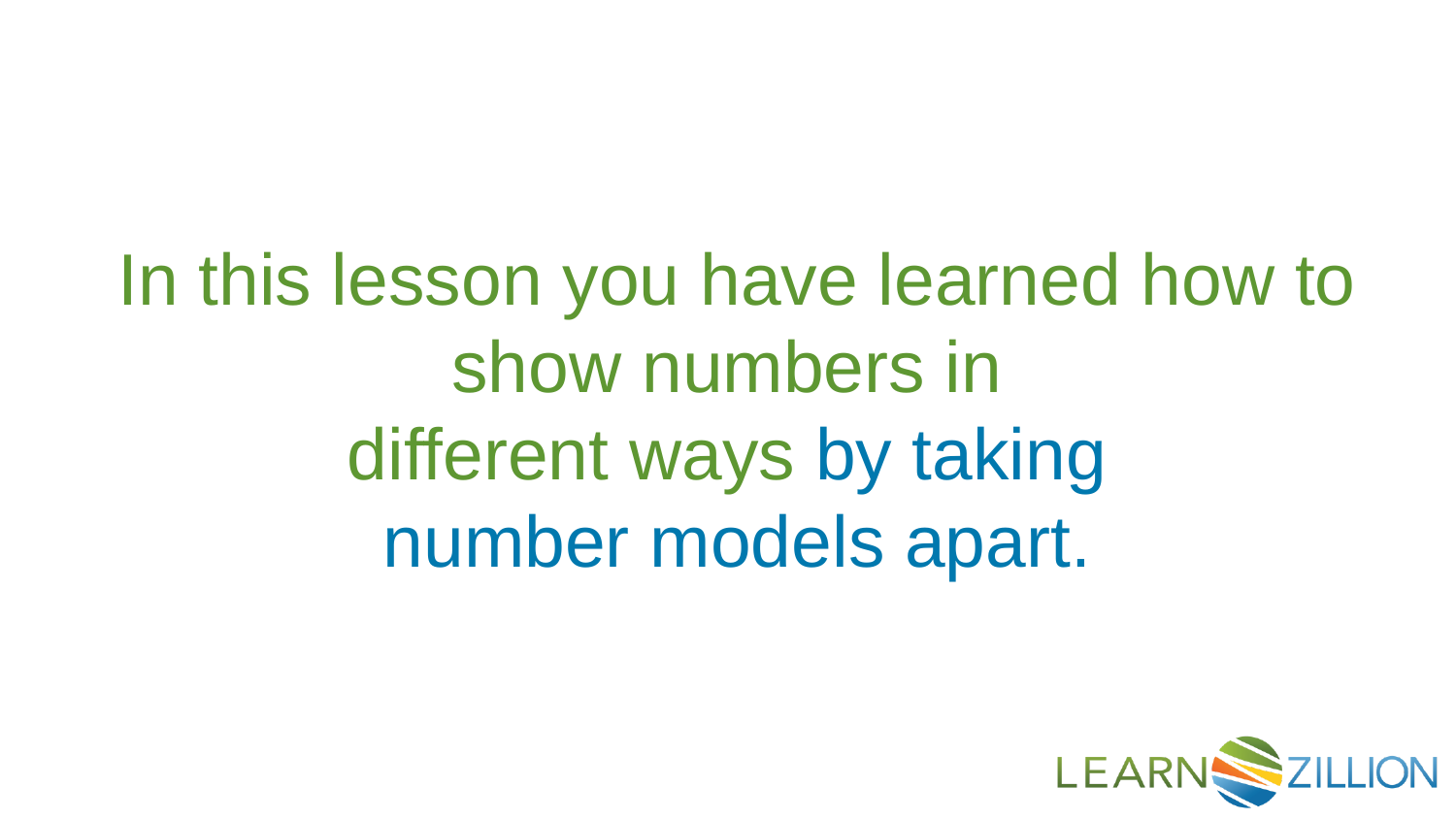

In this lesson you have learned how to show numbers in
different ways by taking
number models apart.